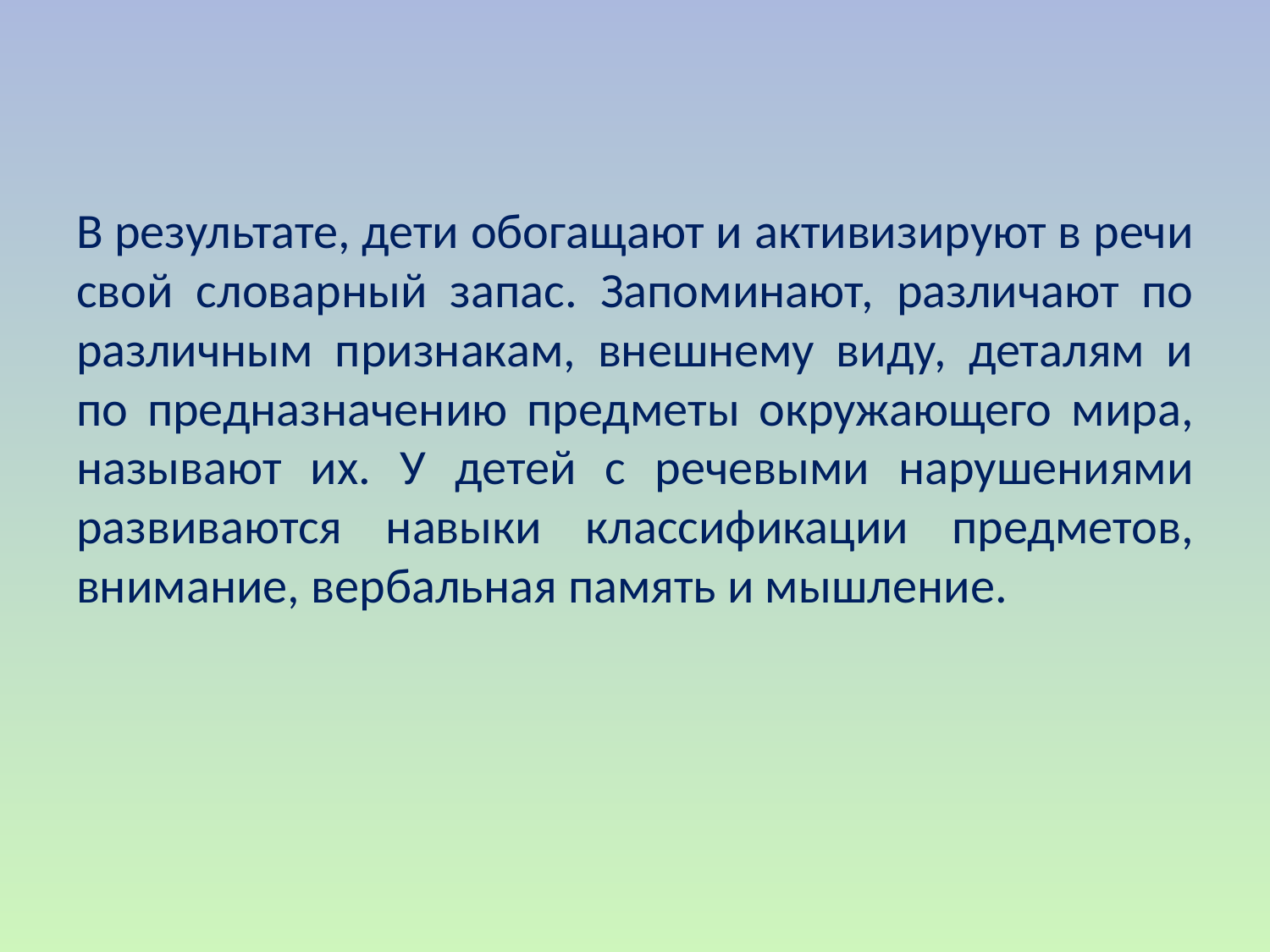

# В результате, дети обогащают и активизируют в речи свой словарный запас. Запоминают, различают по различным признакам, внешнему виду, деталям и по предназначению предметы окружающего мира, называют их. У детей с речевыми нарушениями развиваются навыки классификации предметов, внимание, вербальная память и мышление.